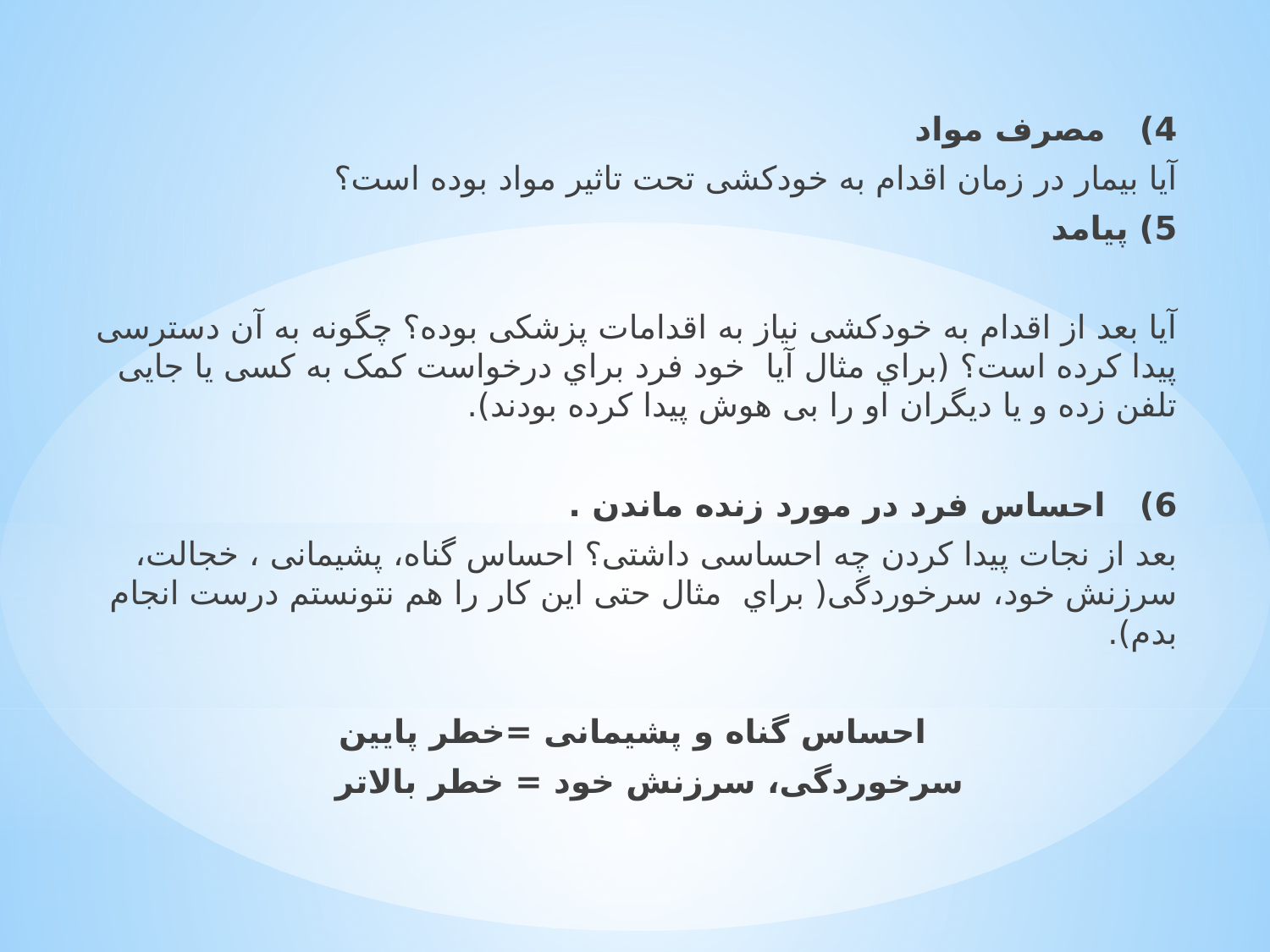

4)   ﻣﺼﺮف ﻣﻮاد
آﯾﺎ ﺑﯿﻤﺎر در زﻣﺎن اﻗﺪام ﺑﻪ ﺧﻮدﮐﺸﯽ ﺗﺤﺖ ﺗﺎﺛﯿﺮ ﻣﻮاد ﺑﻮده اﺳﺖ؟
5) ﭘﯿﺎﻣﺪ

آﯾﺎ ﺑﻌﺪ از اﻗﺪام ﺑﻪ ﺧﻮدﮐﺸﯽ ﻧﯿﺎز ﺑﻪ اﻗﺪاﻣﺎت ﭘﺰﺷﮑﯽ ﺑﻮده؟ ﭼﮕﻮﻧﻪ ﺑﻪ آن دﺳﺘﺮﺳﯽ ﭘﯿﺪا ﮐﺮده اﺳﺖ؟ (ﺑﺮاي ﻣﺜﺎل آﯾﺎ  ﺧﻮد ﻓﺮد ﺑﺮاي درﺧﻮاﺳﺖ ﮐﻤﮏ ﺑﻪ ﮐﺴﯽ ﯾﺎ ﺟﺎﯾﯽ ﺗﻠﻔﻦ زده و ﯾﺎ دﯾﮕﺮان او را ﺑﯽ ﻫﻮش ﭘﯿﺪا ﮐﺮده ﺑﻮدﻧﺪ).

6)   اﺣﺴﺎس ﻓﺮد در ﻣﻮرد زﻧﺪه ﻣﺎﻧﺪن .
ﺑﻌﺪ از ﻧﺠﺎت ﭘﯿﺪا ﮐﺮدن ﭼﻪ اﺣﺴﺎﺳﯽ داﺷﺘﯽ؟ اﺣﺴﺎس ﮔﻨﺎه، ﭘﺸﯿﻤﺎﻧﯽ ، ﺧﺠﺎﻟﺖ، ﺳﺮزﻧﺶ ﺧﻮد، ﺳﺮﺧﻮردﮔﯽ( ﺑﺮاي  ﻣﺜﺎل ﺣﺘﯽ اﯾﻦ ﮐﺎر را ﻫﻢ ﻧﺘﻮﻧﺴﺘﻢ درﺳﺖ اﻧﺠﺎم ﺑﺪم).

 اﺣﺴﺎس ﮔﻨﺎه و ﭘﺸﯿﻤﺎﻧﯽ =ﺧﻄﺮ ﭘﺎﯾﯿﻦ
ﺳﺮﺧﻮردﮔﯽ، ﺳﺮزﻧﺶ ﺧﻮد = ﺧﻄﺮ ﺑﺎﻻﺗﺮ